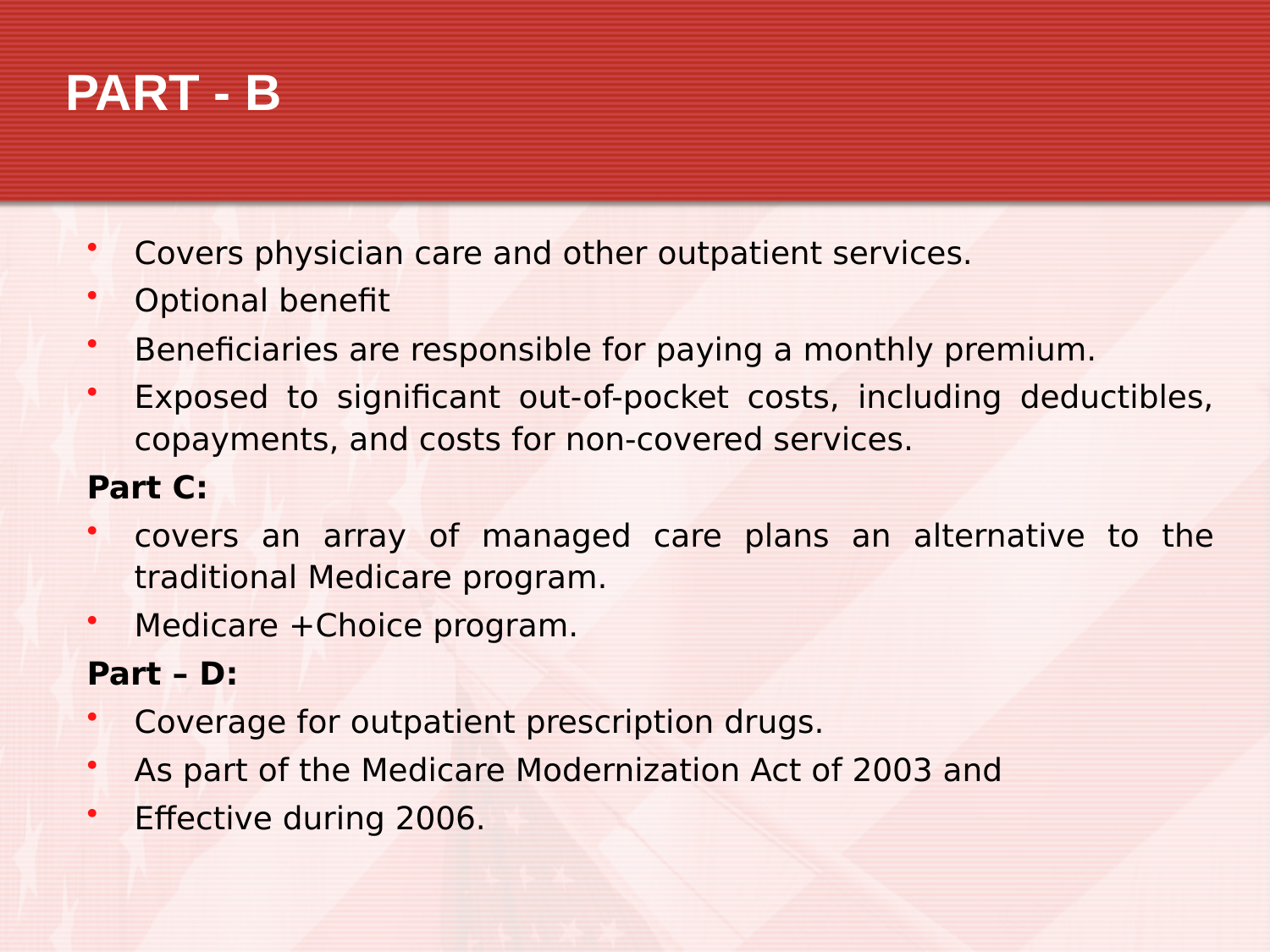

# PART - B
Covers physician care and other outpatient services.
Optional benefit
Beneficiaries are responsible for paying a monthly premium.
Exposed to significant out-of-pocket costs, including deductibles, copayments, and costs for non-covered services.
Part C:
covers an array of managed care plans an alternative to the traditional Medicare program.
Medicare +Choice program.
Part – D:
Coverage for outpatient prescription drugs.
As part of the Medicare Modernization Act of 2003 and
Effective during 2006.